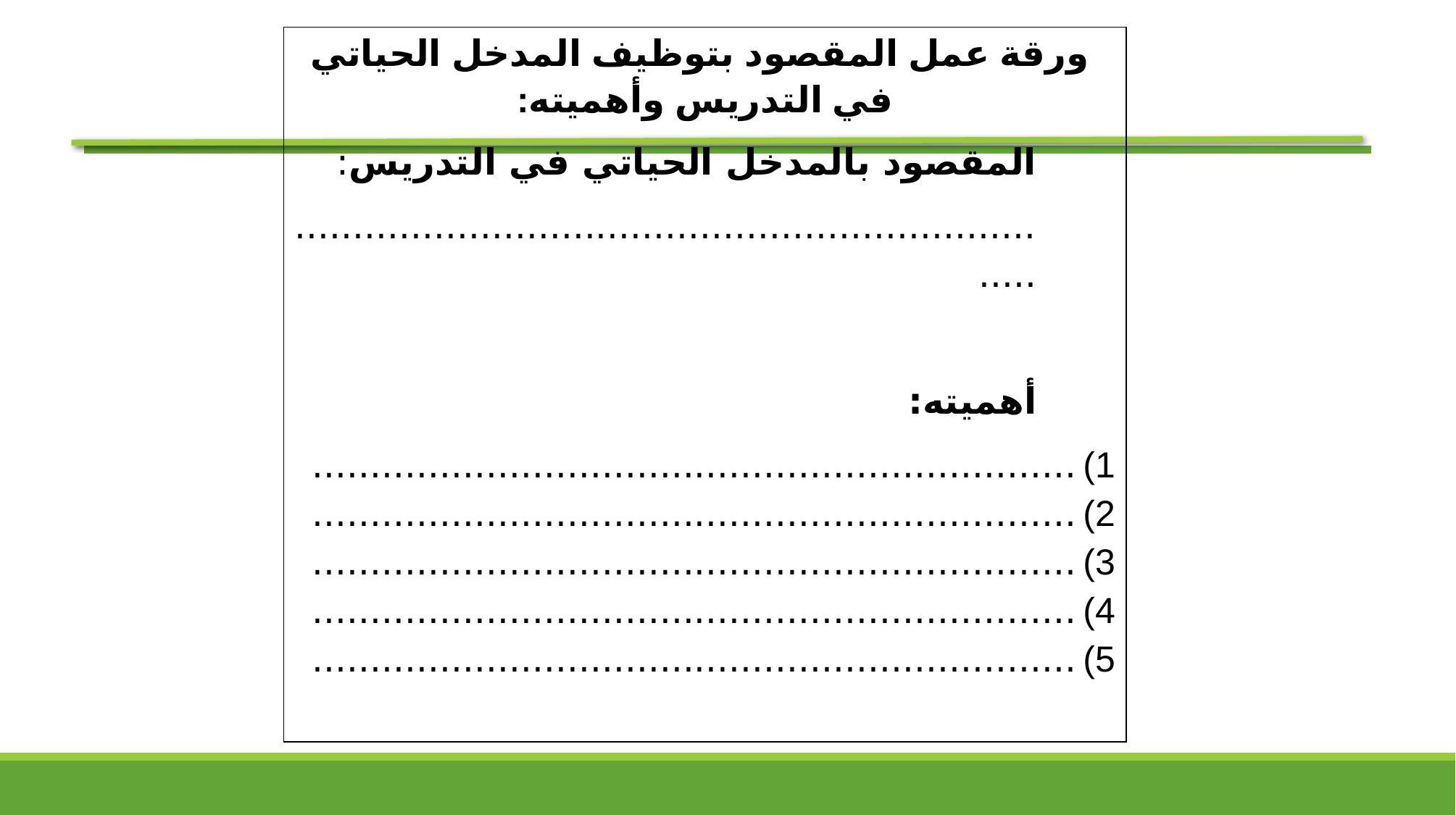

| ورقة عمل المقصود بتوظيف المدخل الحياتي في التدريس وأهميته: المقصود بالمدخل الحياتي في التدريس: .....................................................................   أهميته: .................................................................. .................................................................. .................................................................. .................................................................. .................................................................. |
| --- |